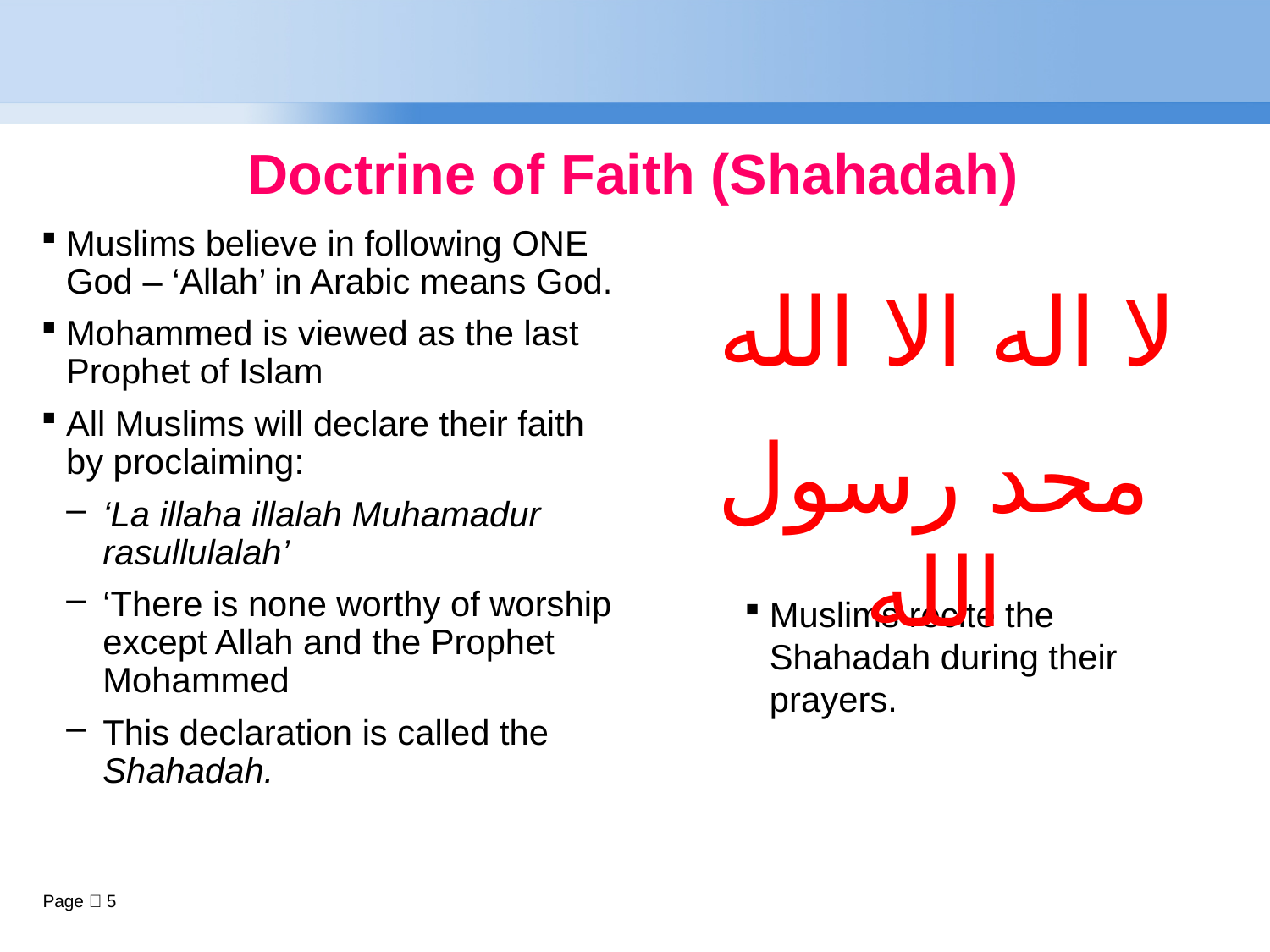

# Doctrine of Faith (Shahadah)
Muslims believe in following ONE God – ‘Allah’ in Arabic means God.
Mohammed is viewed as the last Prophet of Islam
All Muslims will declare their faith by proclaiming:
‘La illaha illalah Muhamadur rasullulalah’
‘There is none worthy of worship except Allah and the Prophet Mohammed
This declaration is called the Shahadah.

لا اله الا الله
محد رسول الله
Muslims recite the   Shahadah during their prayers.